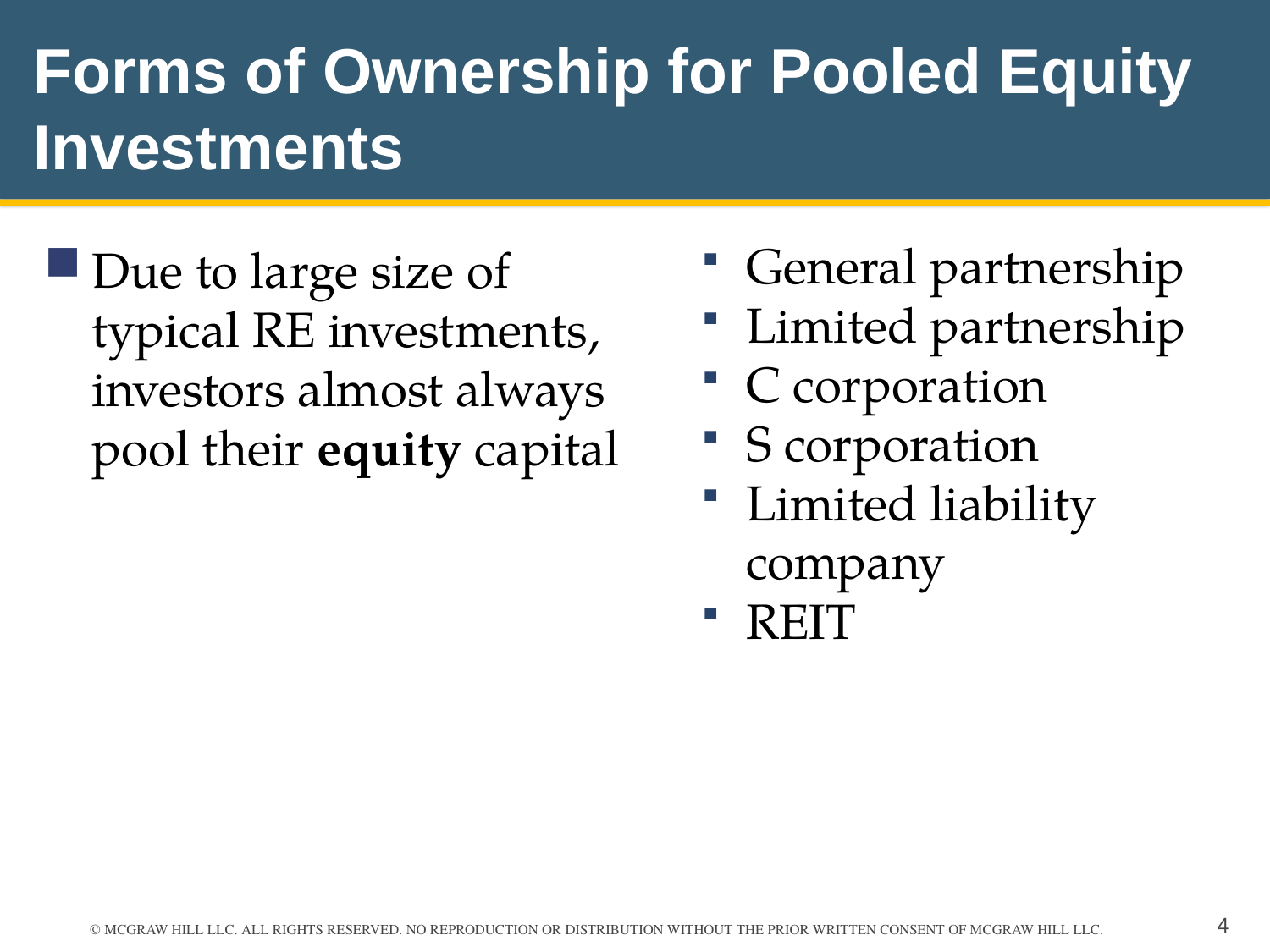

# Forms of Ownership for Pooled Equity Investments
General partnership
Limited partnership
C corporation
S corporation
Limited liability company
REIT
Due to large size of typical RE investments, investors almost always pool their equity capital

© MCGRAW HILL LLC. ALL RIGHTS RESERVED. NO REPRODUCTION OR DISTRIBUTION WITHOUT THE PRIOR WRITTEN CONSENT OF MCGRAW HILL LLC.
4